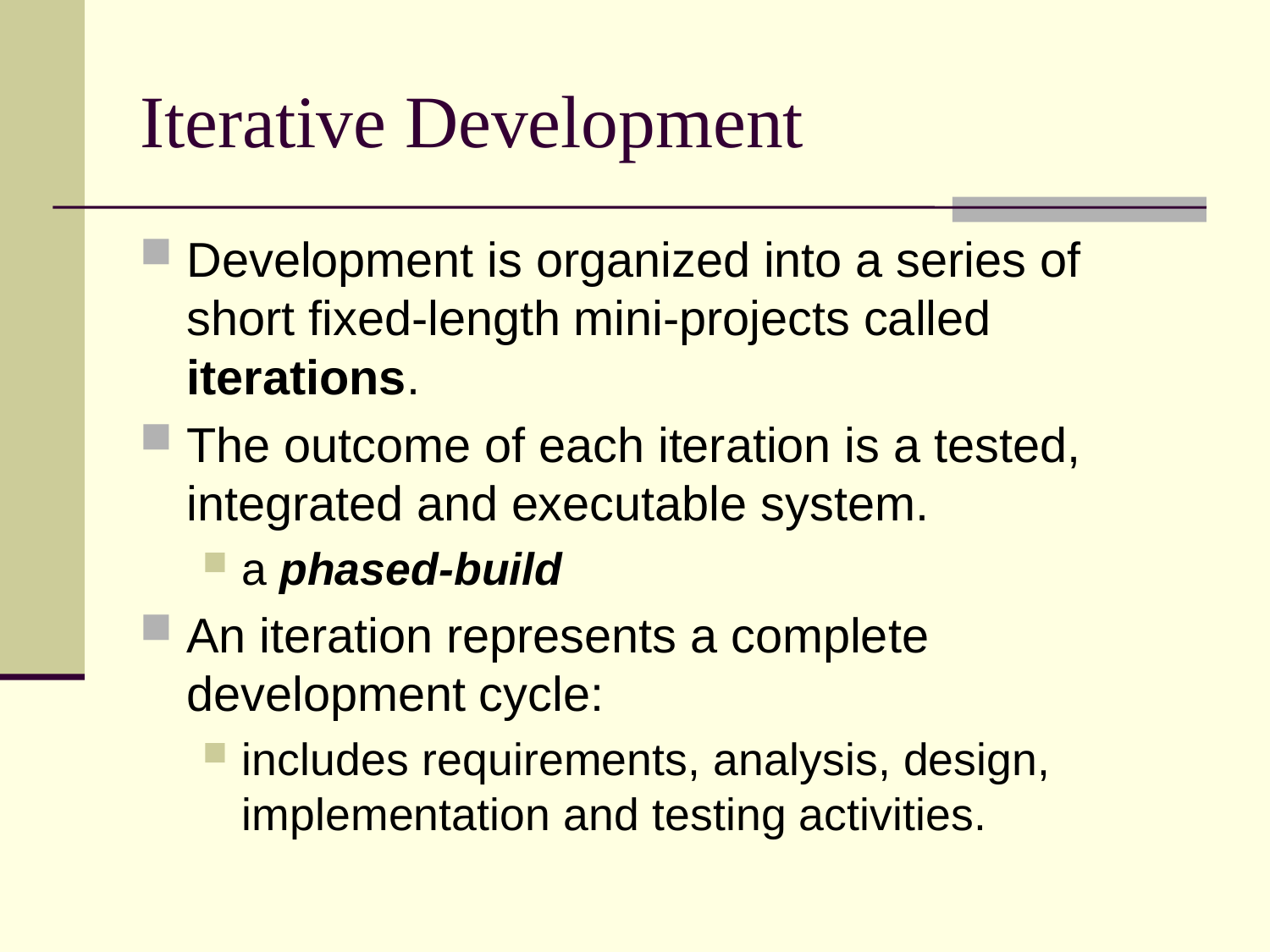

# Iterative Development
Development is organized into a series of short fixed-length mini-projects called iterations.
The outcome of each iteration is a tested, integrated and executable system.
a phased-build
An iteration represents a complete development cycle:
includes requirements, analysis, design, implementation and testing activities.